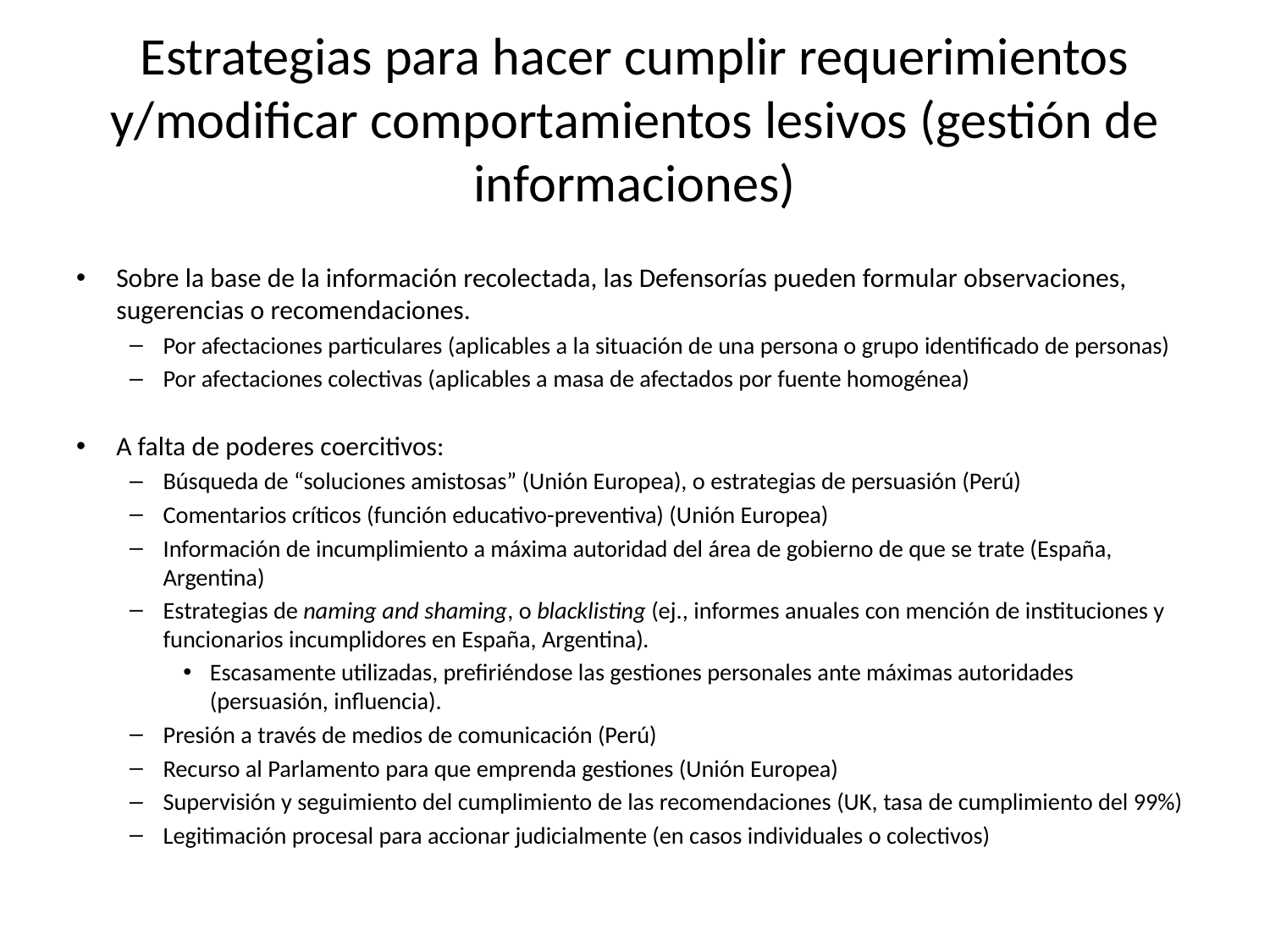

# Estrategias para hacer cumplir requerimientos y/modificar comportamientos lesivos (gestión de informaciones)

Sobre la base de la información recolectada, las Defensorías pueden formular observaciones, sugerencias o recomendaciones.
Por afectaciones particulares (aplicables a la situación de una persona o grupo identificado de personas)
Por afectaciones colectivas (aplicables a masa de afectados por fuente homogénea)

A falta de poderes coercitivos:
Búsqueda de “soluciones amistosas” (Unión Europea), o estrategias de persuasión (Perú)
Comentarios críticos (función educativo-preventiva) (Unión Europea)
Información de incumplimiento a máxima autoridad del área de gobierno de que se trate (España, Argentina)
Estrategias de naming and shaming, o blacklisting (ej., informes anuales con mención de instituciones y funcionarios incumplidores en España, Argentina).
Escasamente utilizadas, prefiriéndose las gestiones personales ante máximas autoridades (persuasión, influencia).
Presión a través de medios de comunicación (Perú)
Recurso al Parlamento para que emprenda gestiones (Unión Europea)
Supervisión y seguimiento del cumplimiento de las recomendaciones (UK, tasa de cumplimiento del 99%)
Legitimación procesal para accionar judicialmente (en casos individuales o colectivos)